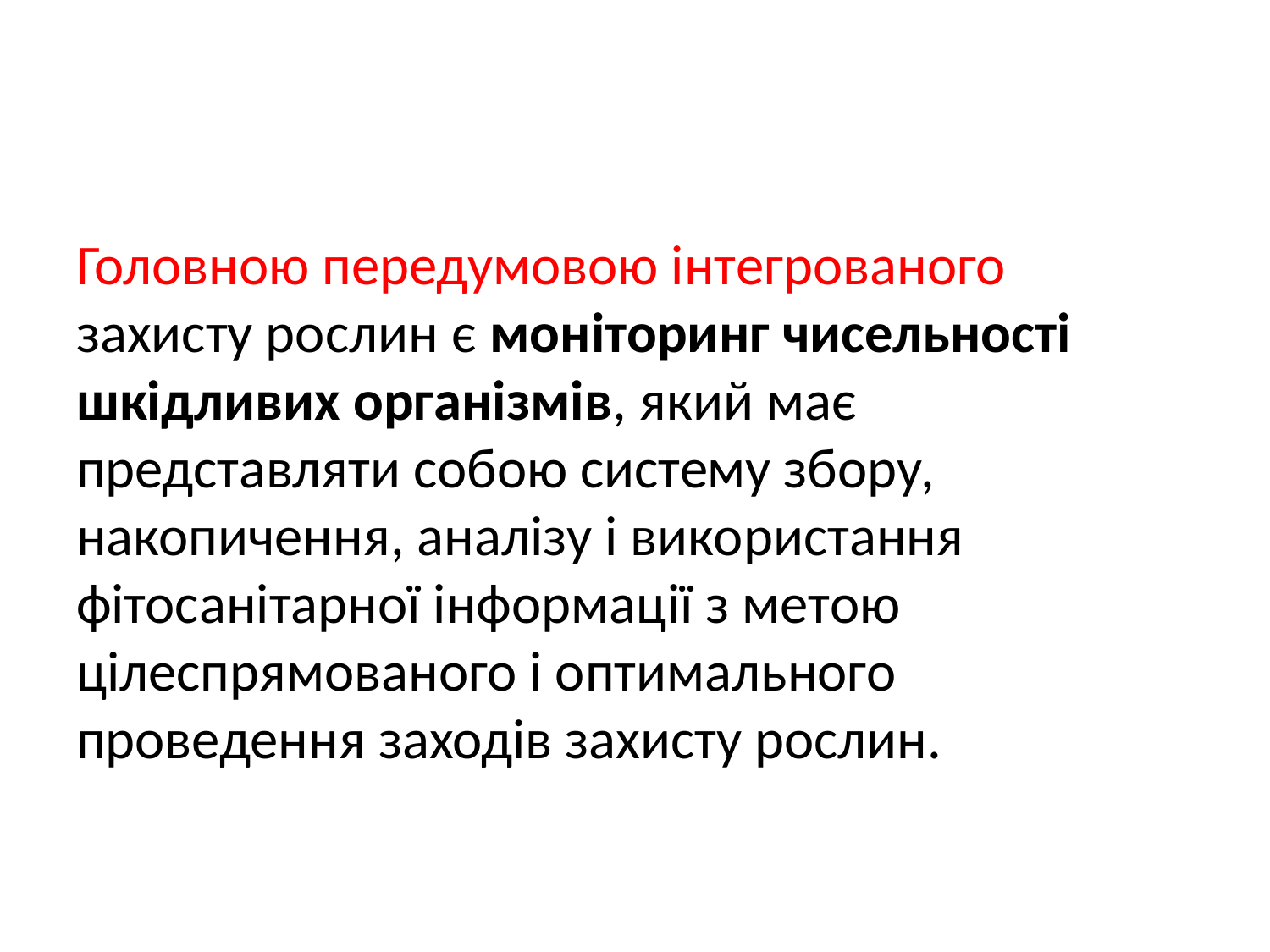

#
Головною передумовою інтегрованого захисту рослин є моніторинг чисельності шкідливих організмів, який має представляти собою систему збору, накопичення, аналізу і використання фітосанітарної інформації з метою цілеспрямованого і оптимального проведення заходів захисту рослин.